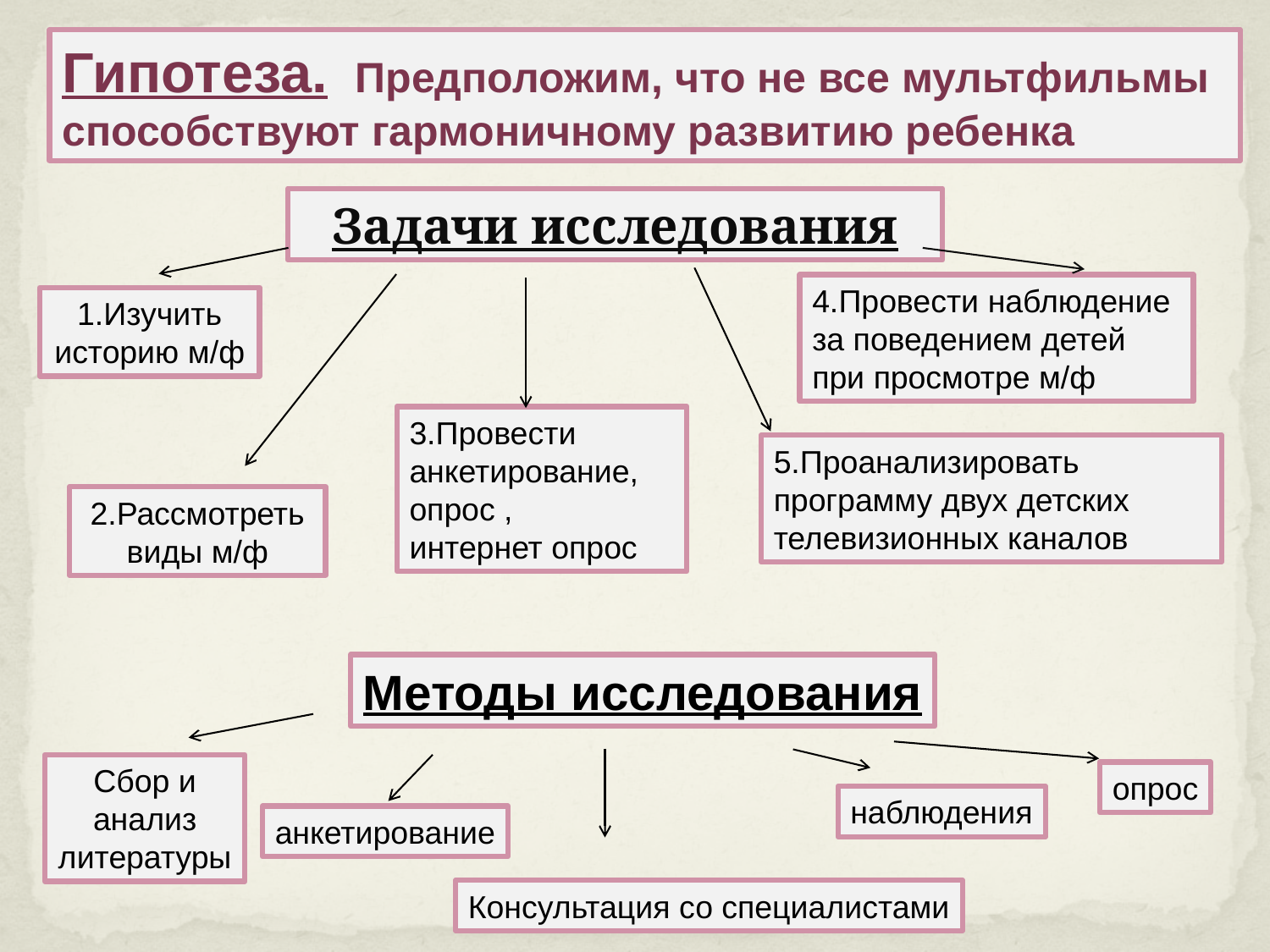

Гипотеза.  Предположим, что не все мультфильмы способствуют гармоничному развитию ребенка
Задачи исследования
4.Провести наблюдение за поведением детей при просмотре м/ф
1.Изучить историю м/ф
3.Провести анкетирование,   опрос ,
интернет опрос
5.Проанализировать программу двух детских телевизионных каналов
2.Рассмотреть виды м/ф
Методы исследования
Сбор и анализ литературы
опрос
наблюдения
анкетирование
Консультация со специалистами